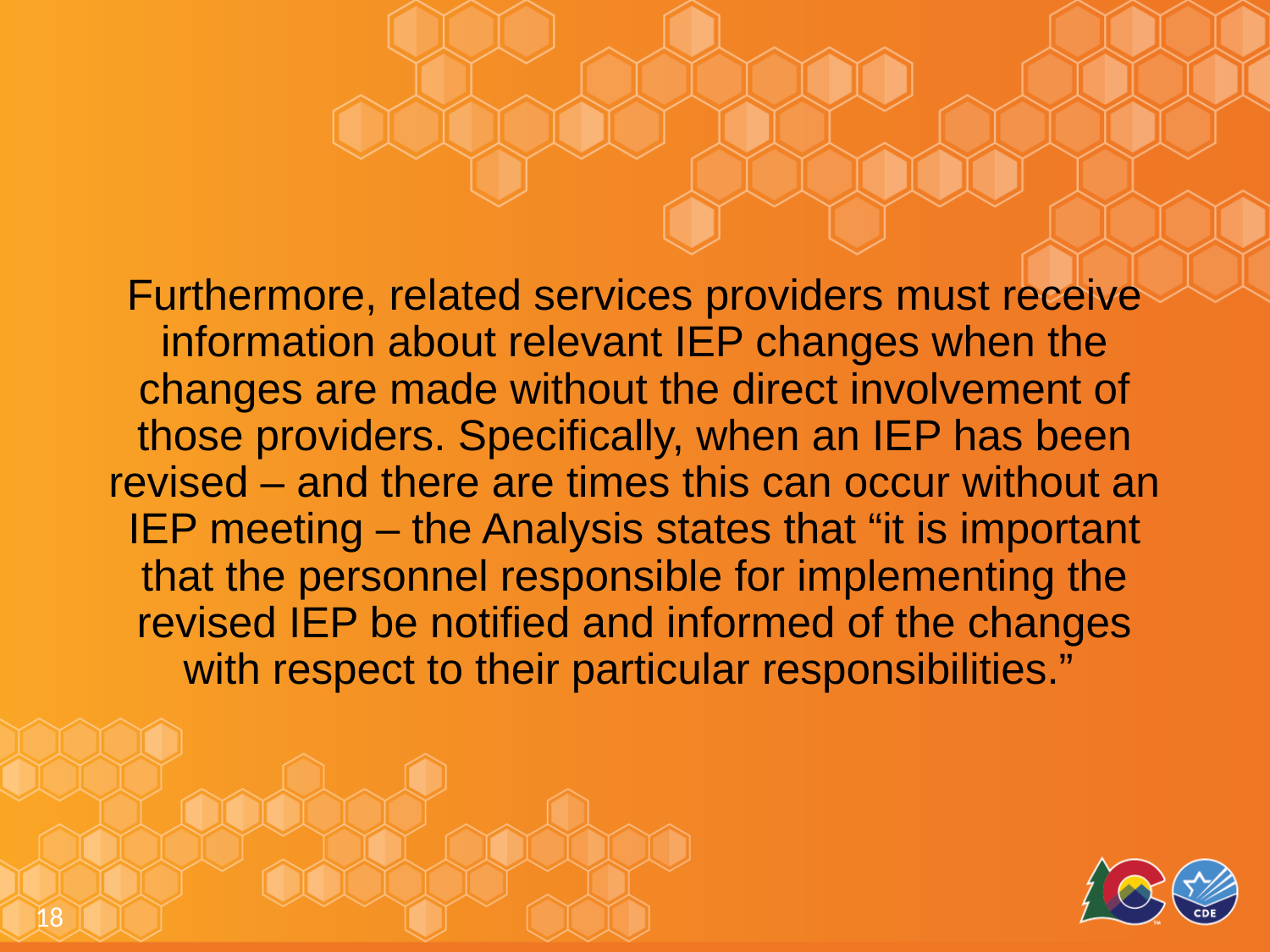

# Furthermore, related services providers must receive information about relevant IEP changes when the changes are made without the direct involvement of those providers. Specifically, when an IEP has been revised – and there are times this can occur without an IEP meeting – the Analysis states that “it is important that the personnel responsible for implementing the revised IEP be notified and informed of the changes with respect to their particular responsibilities.”
18